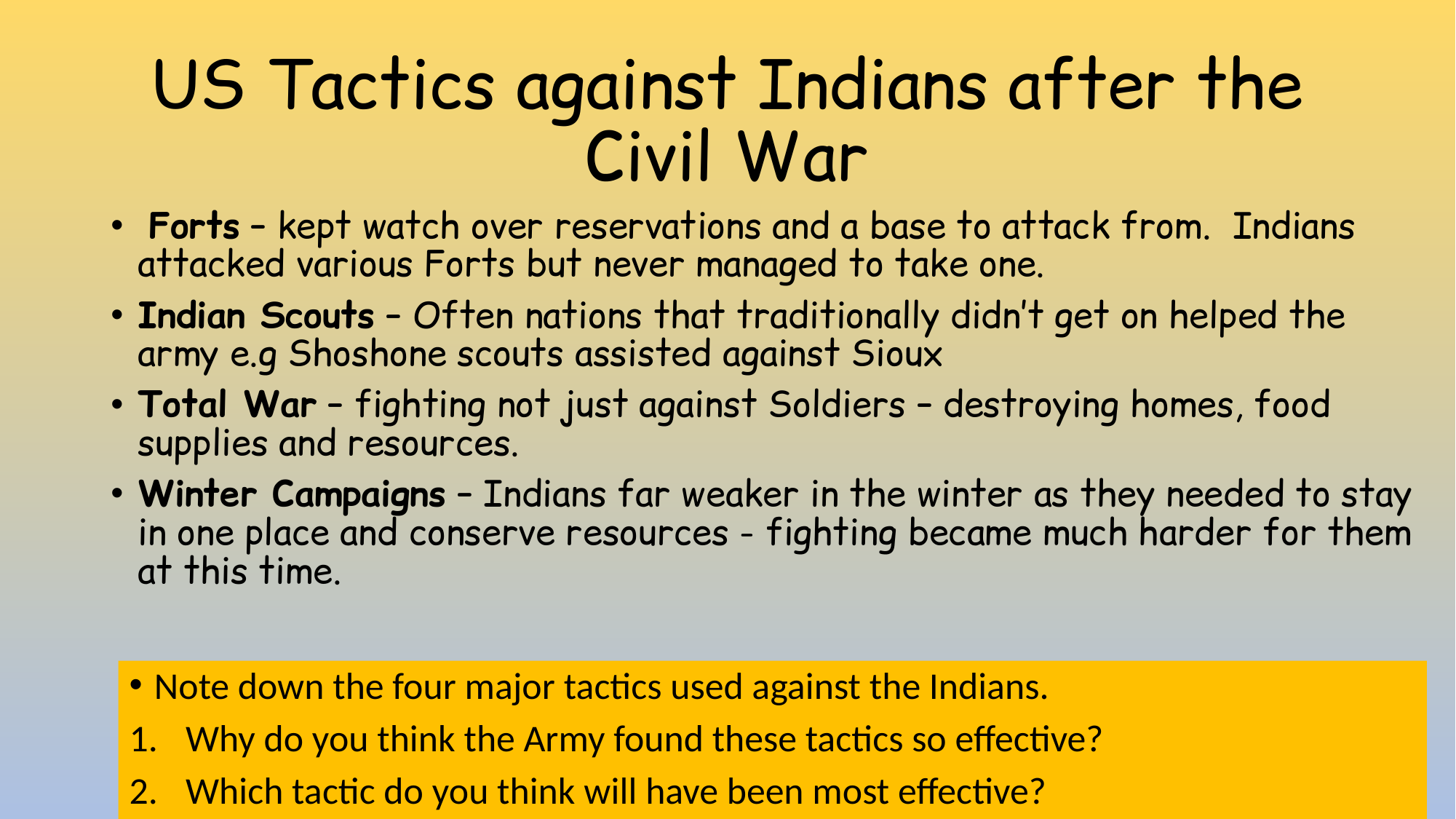

# US Tactics against Indians after the Civil War
 Forts – kept watch over reservations and a base to attack from.  Indians attacked various Forts but never managed to take one.
Indian Scouts – Often nations that traditionally didn’t get on helped the army e.g Shoshone scouts assisted against Sioux
Total War – fighting not just against Soldiers – destroying homes, food supplies and resources.
Winter Campaigns – Indians far weaker in the winter as they needed to stay in one place and conserve resources - fighting became much harder for them at this time.
Note down the four major tactics used against the Indians.
Why do you think the Army found these tactics so effective?
Which tactic do you think will have been most effective?